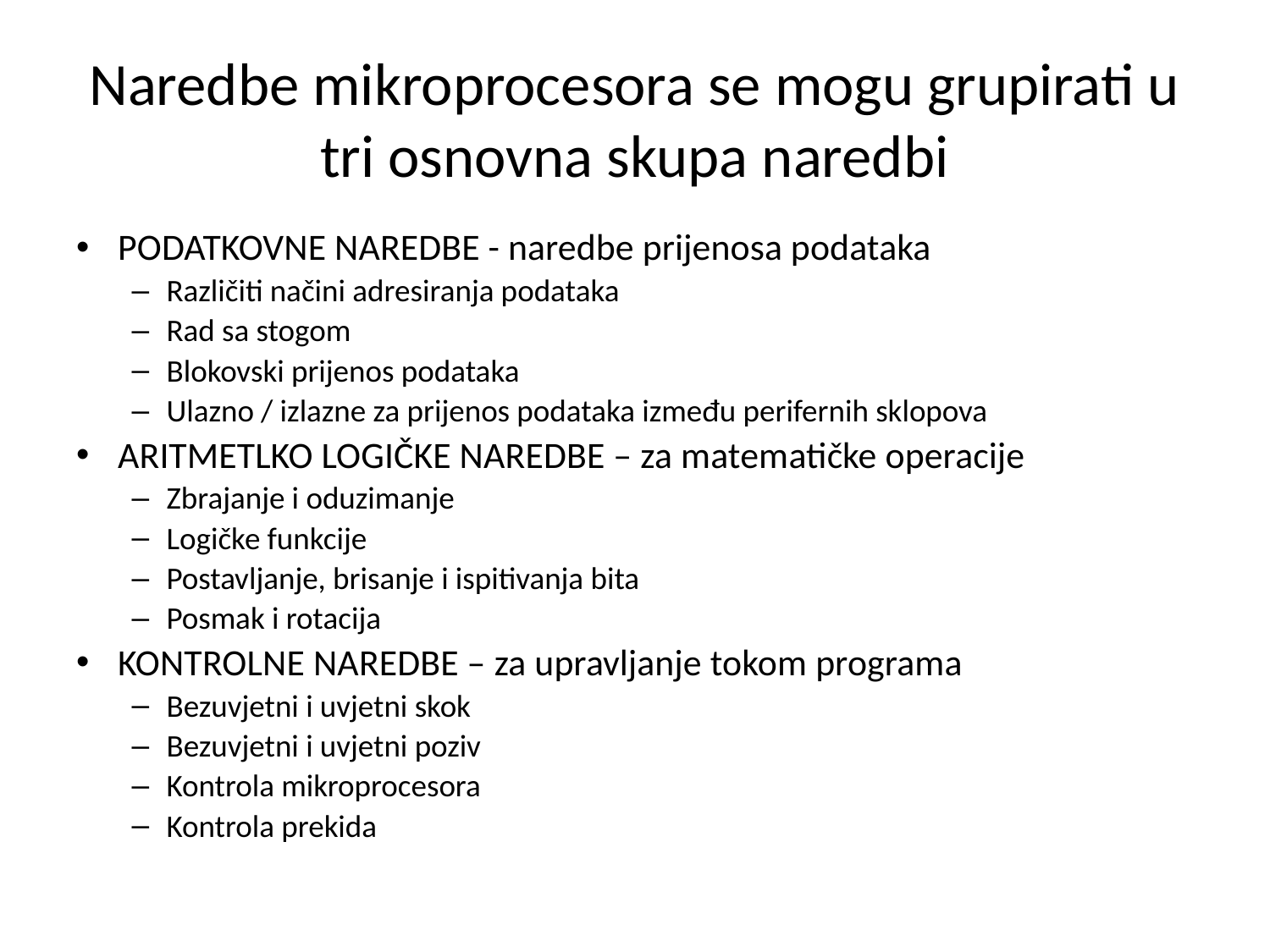

# Naredbe mikroprocesora se mogu grupirati u tri osnovna skupa naredbi
PODATKOVNE NAREDBE - naredbe prijenosa podataka
Različiti načini adresiranja podataka
Rad sa stogom
Blokovski prijenos podataka
Ulazno / izlazne za prijenos podataka između perifernih sklopova
ARITMETLKO LOGIČKE NAREDBE – za matematičke operacije
Zbrajanje i oduzimanje
Logičke funkcije
Postavljanje, brisanje i ispitivanja bita
Posmak i rotacija
KONTROLNE NAREDBE – za upravljanje tokom programa
Bezuvjetni i uvjetni skok
Bezuvjetni i uvjetni poziv
Kontrola mikroprocesora
Kontrola prekida